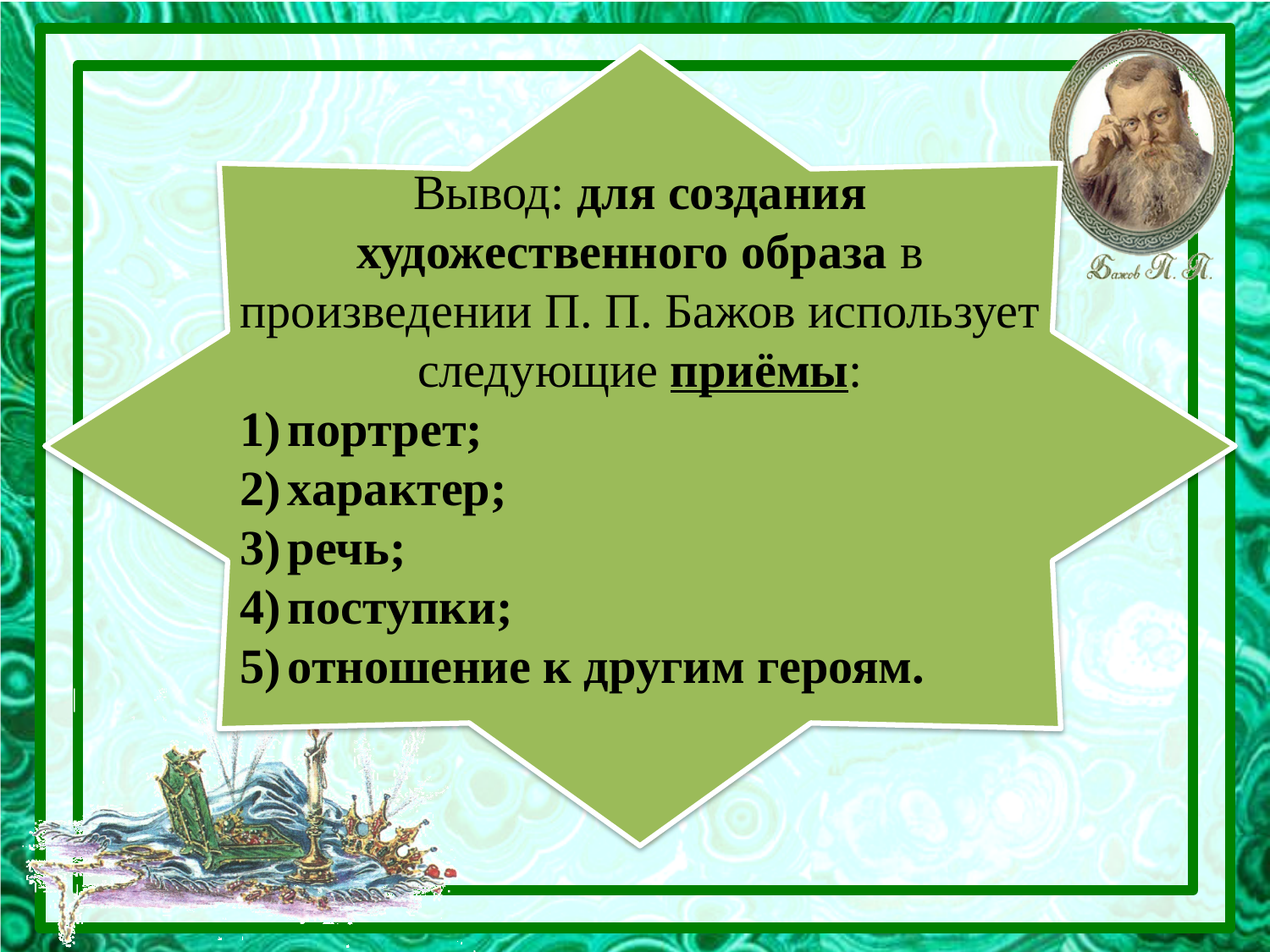

Вывод: для создания художественного образа в произведении П. П. Бажов использует следующие приёмы:
портрет;
характер;
речь;
поступки;
отношение к другим героям.